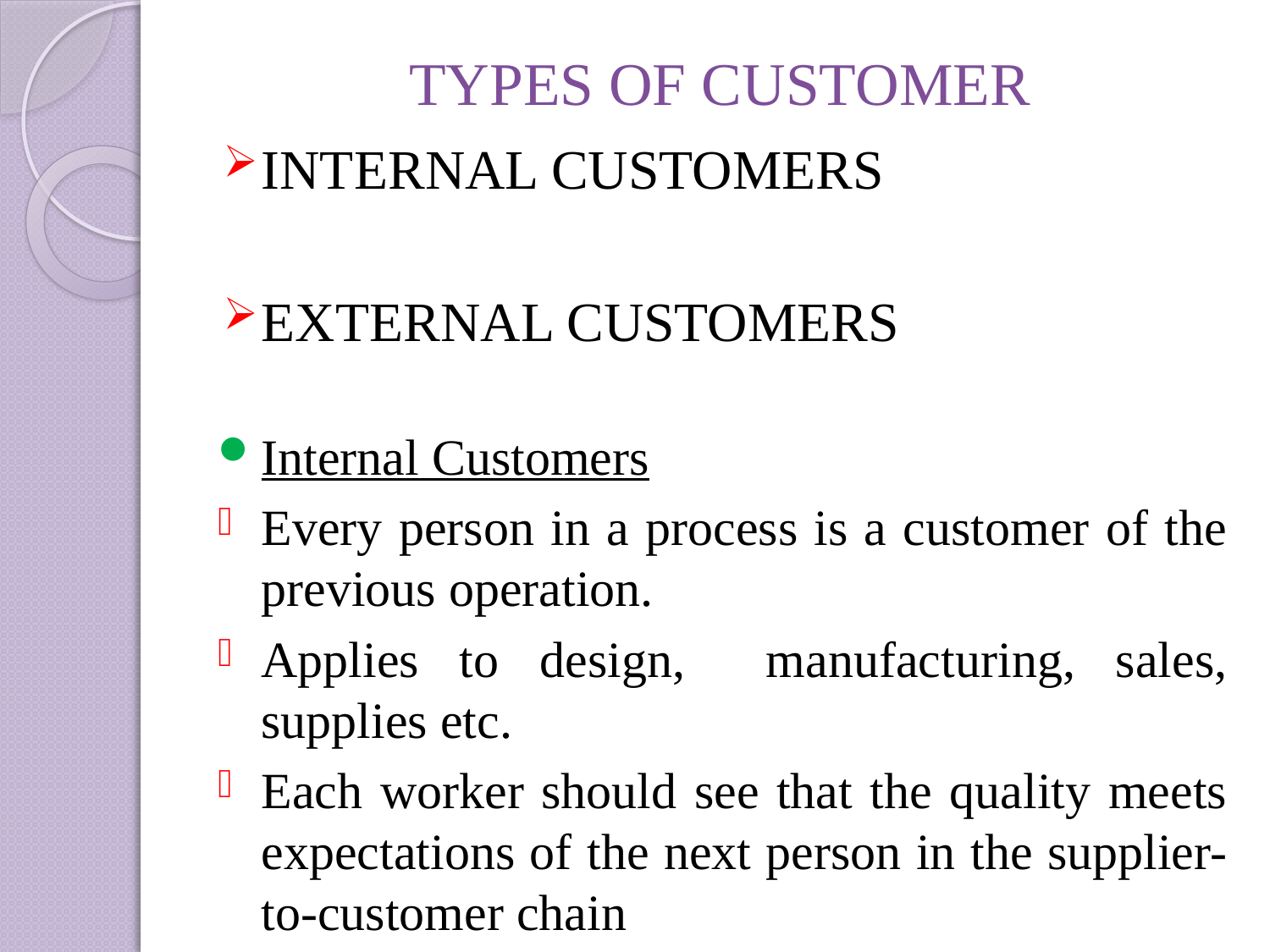

# TYPES OF CUSTOMER
INTERNAL CUSTOMERS

EXTERNAL CUSTOMERS

Internal Customers
Every person in a process is a customer of the previous operation.
Applies to design,  manufacturing, sales, supplies etc.
Each worker should see that the quality meets expectations of the next person in the supplier-to-customer chain